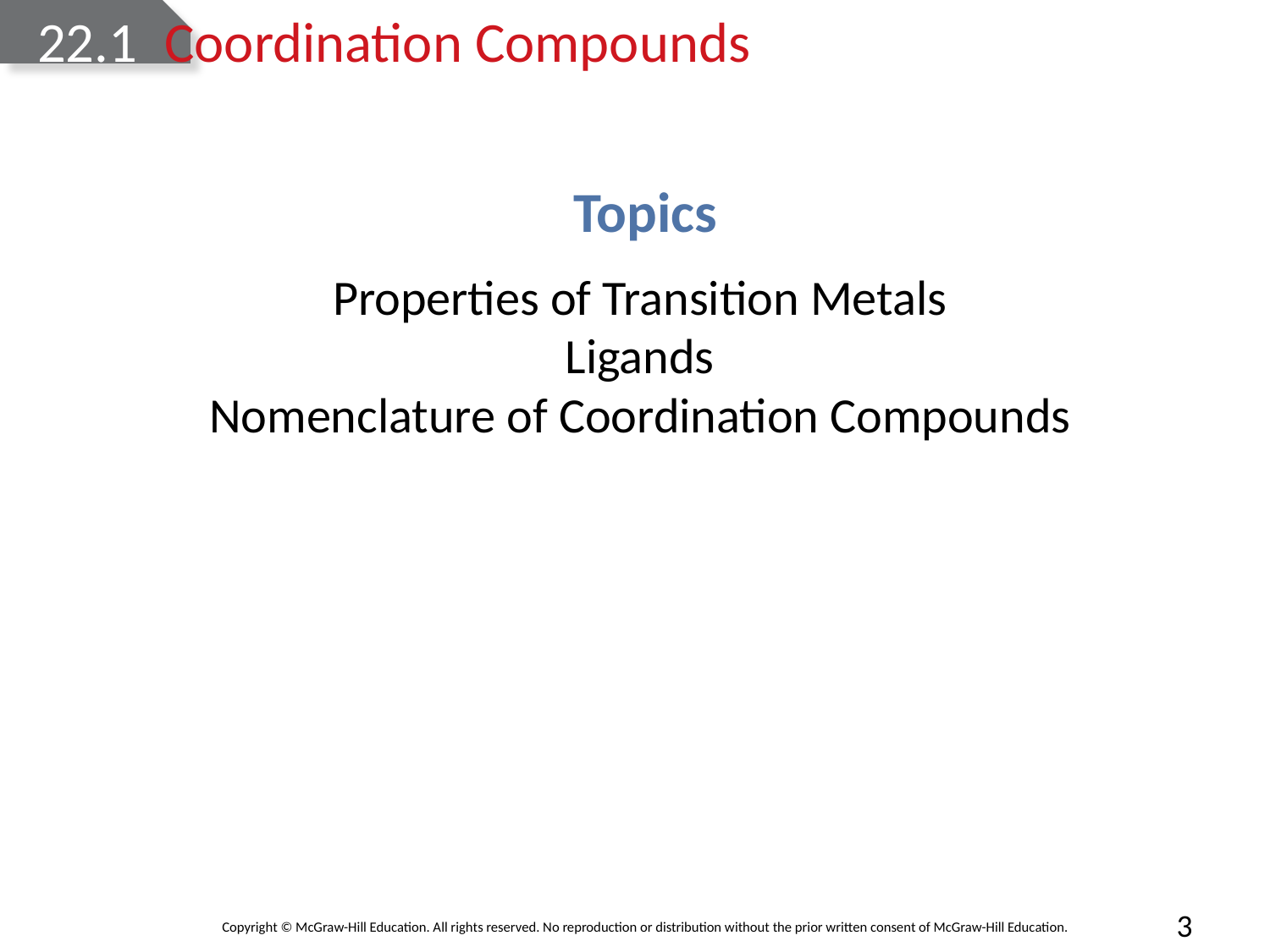

# 22.1	Coordination Compounds
Topics
Properties of Transition Metals
Ligands
Nomenclature of Coordination Compounds